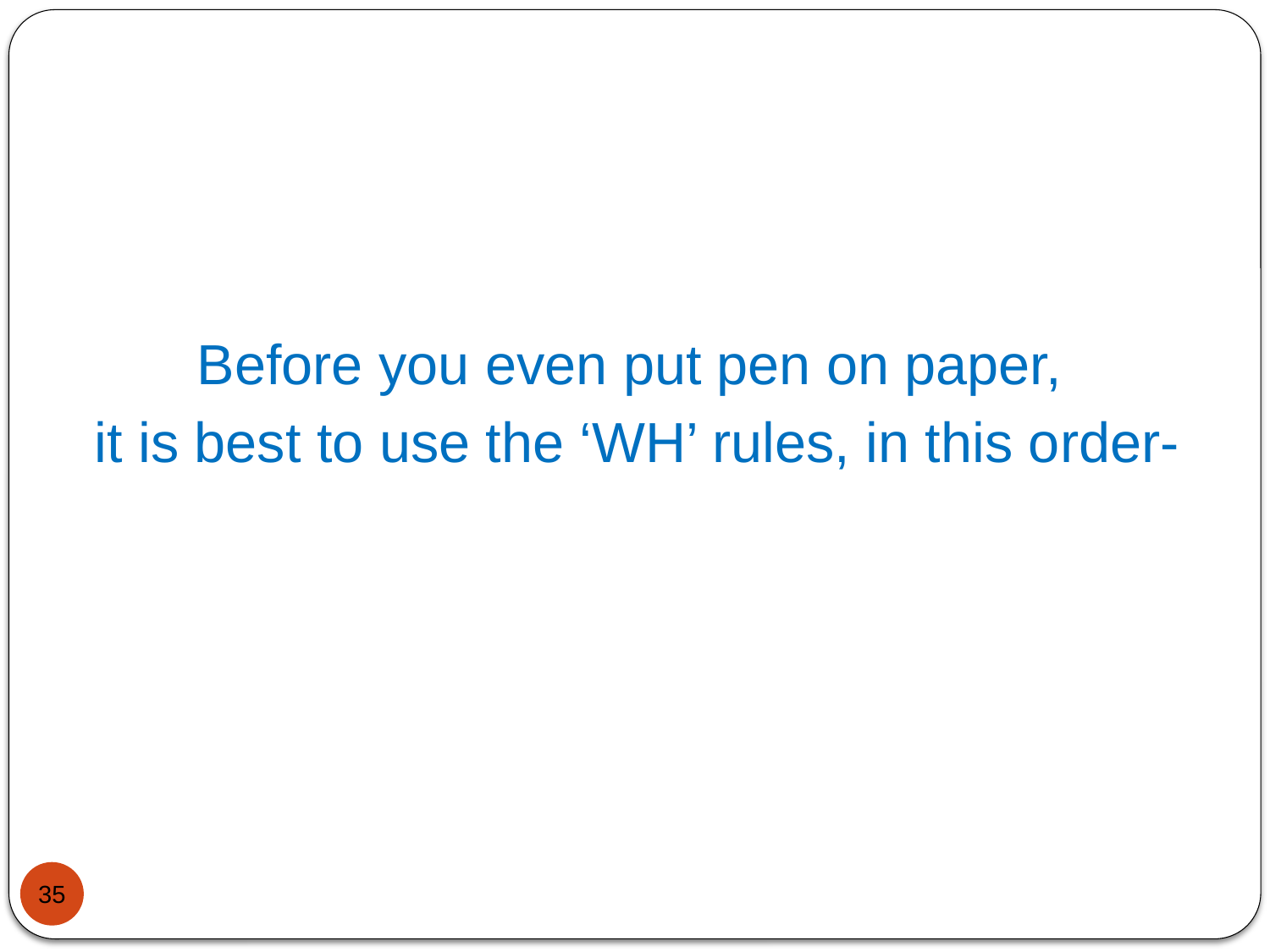

Before you even put pen on paper,
 it is best to use the ‘WH’ rules, in this order-

35